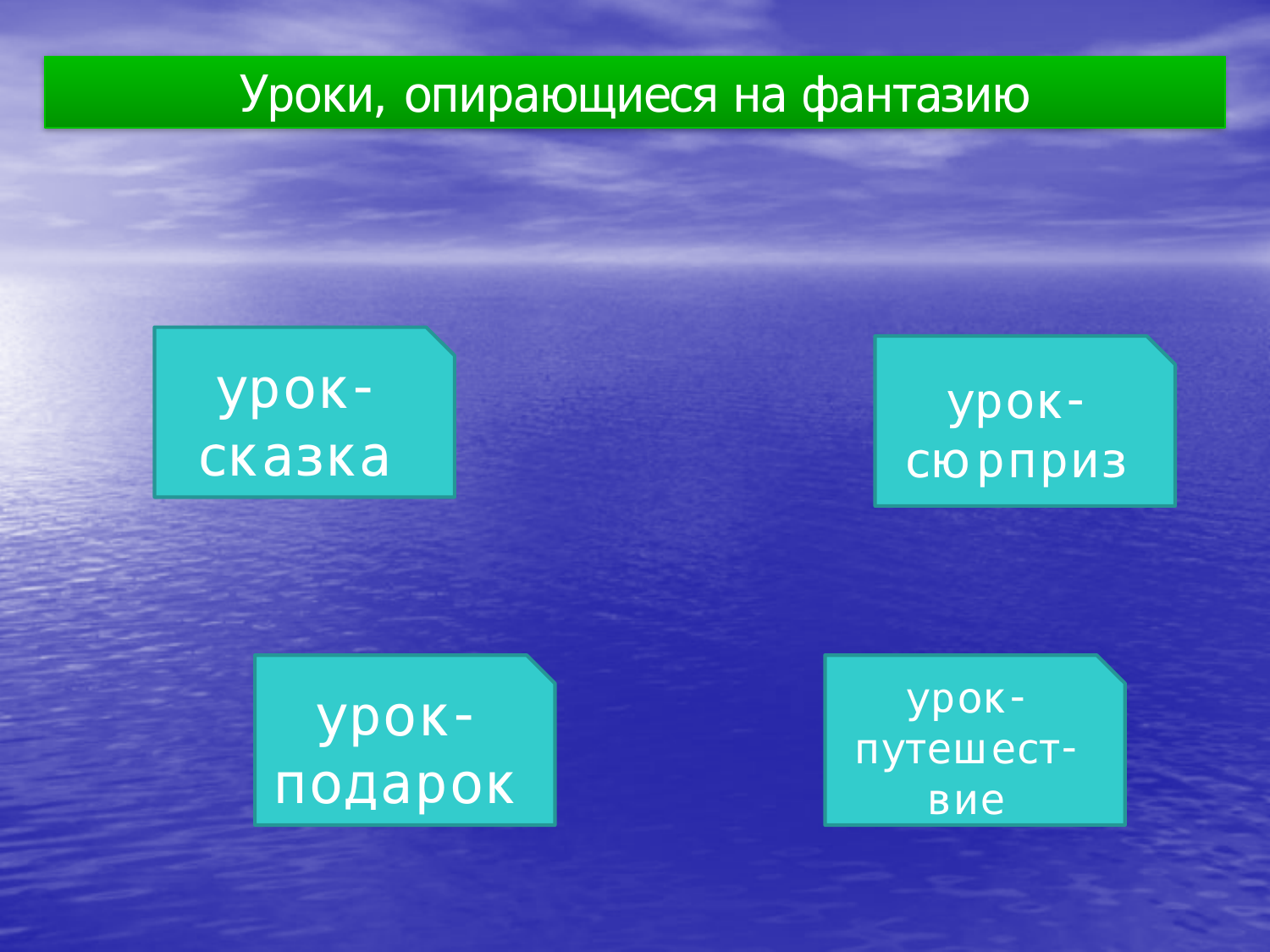

Уроки, опирающиеся на фантазию
урок-сказка
урок-сюрприз
урок-подарок
урок-путешест-вие